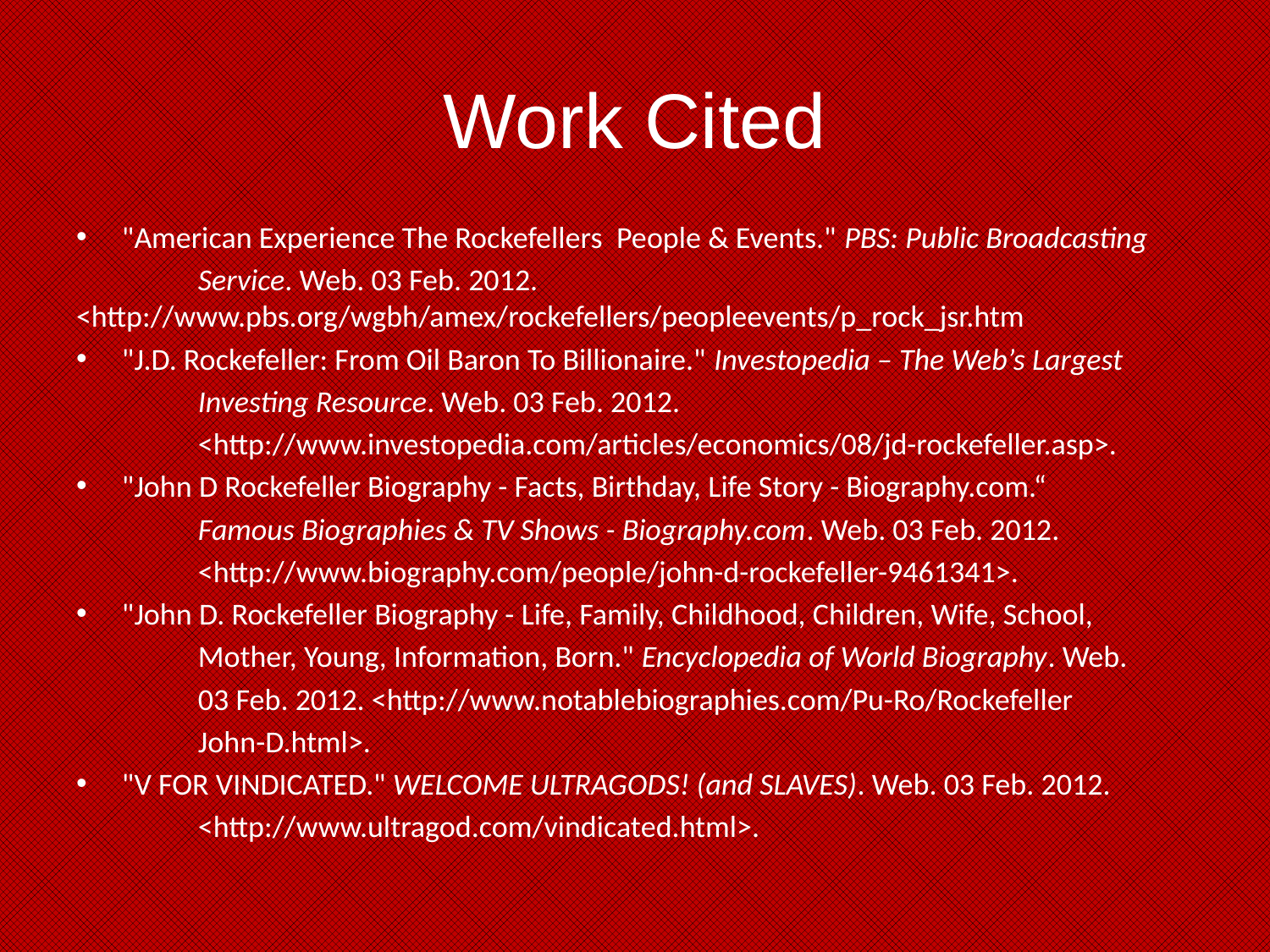

# Work Cited
"American Experience The Rockefellers  People & Events." PBS: Public Broadcasting
	Service. Web. 03 Feb. 2012. 	<http://www.pbs.org/wgbh/amex/rockefellers/peopleevents/p_rock_jsr.htm
"J.D. Rockefeller: From Oil Baron To Billionaire." Investopedia – The Web’s Largest
	Investing Resource. Web. 03 Feb. 2012.
	<http://www.investopedia.com/articles/economics/08/jd-rockefeller.asp>.
"John D Rockefeller Biography - Facts, Birthday, Life Story - Biography.com.“
	Famous Biographies & TV Shows - Biography.com. Web. 03 Feb. 2012.
	<http://www.biography.com/people/john-d-rockefeller-9461341>.
"John D. Rockefeller Biography - Life, Family, Childhood, Children, Wife, School,
	Mother, Young, Information, Born." Encyclopedia of World Biography. Web.
	03 Feb. 2012. <http://www.notablebiographies.com/Pu-Ro/Rockefeller
	John-D.html>.
"V FOR VINDICATED." WELCOME ULTRAGODS! (and SLAVES). Web. 03 Feb. 2012.
	<http://www.ultragod.com/vindicated.html>.